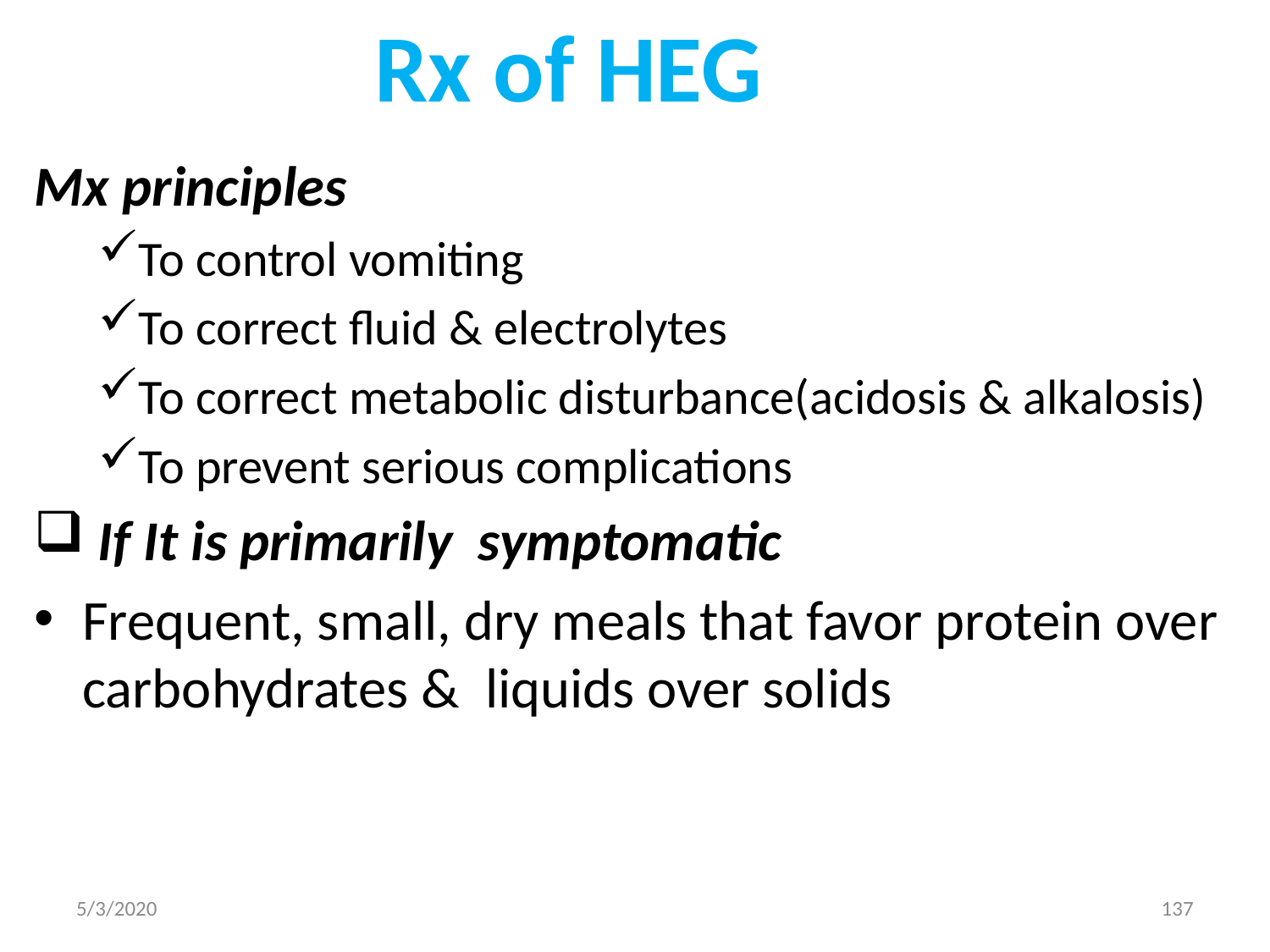

# Rx of HEG
Mx principles
To control vomiting
To correct fluid & electrolytes
To correct metabolic disturbance(acidosis & alkalosis)
To prevent serious complications
 If It is primarily  symptomatic
Frequent, small, dry meals that favor protein over carbohydrates &  liquids over solids
5/3/2020
137